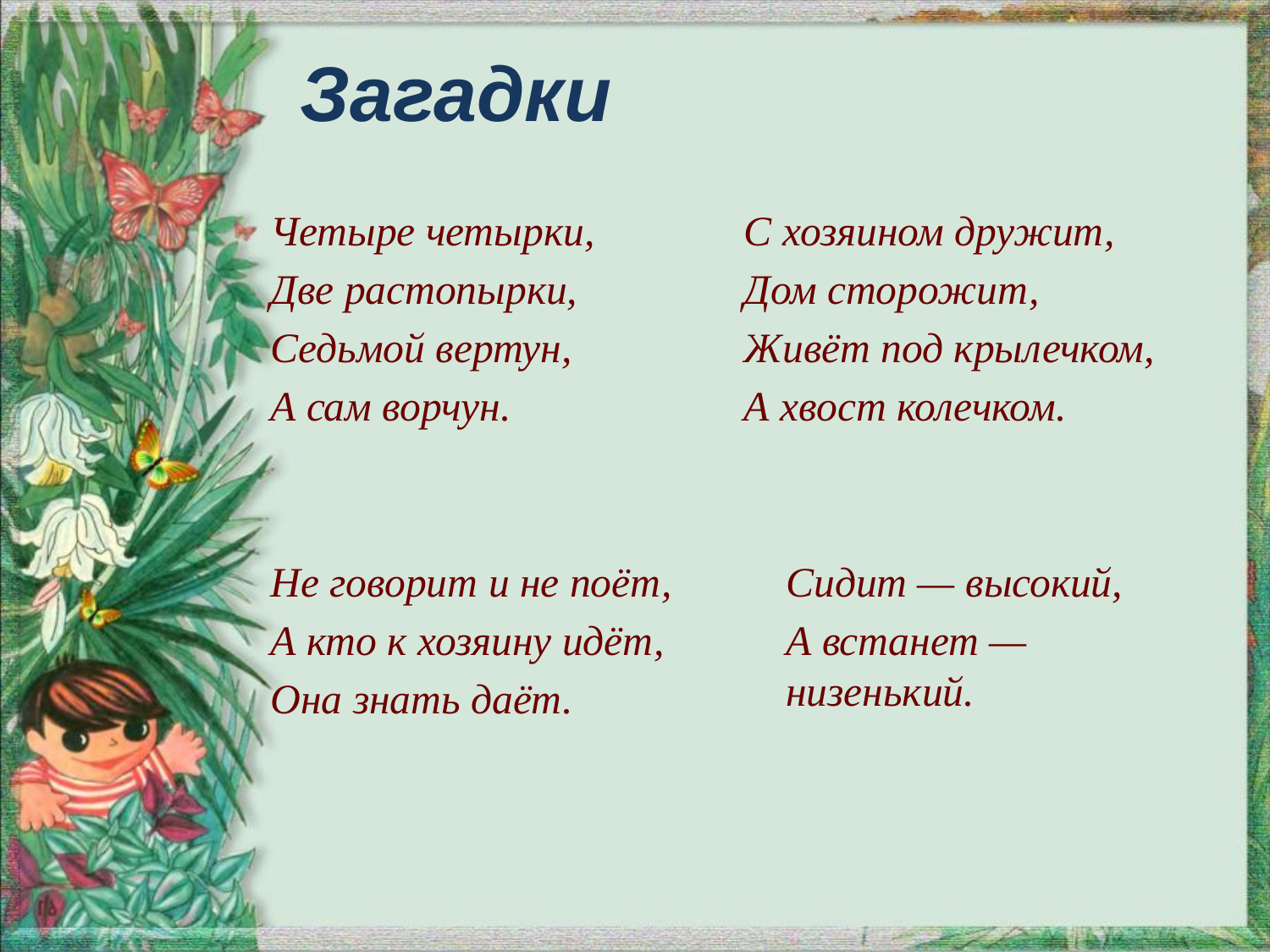

# Загадки

Четыре четырки,
Две растопырки,
Седьмой вертун,
А сам ворчун.

Не говорит и не поёт,
А кто к хозяину идёт,
Она знать даёт.

С хозяином дружит,
Дом сторожит,
Живёт под крылечком,
А хвост колечком.

	Сидит — высокий,
	А встанет — низенький.